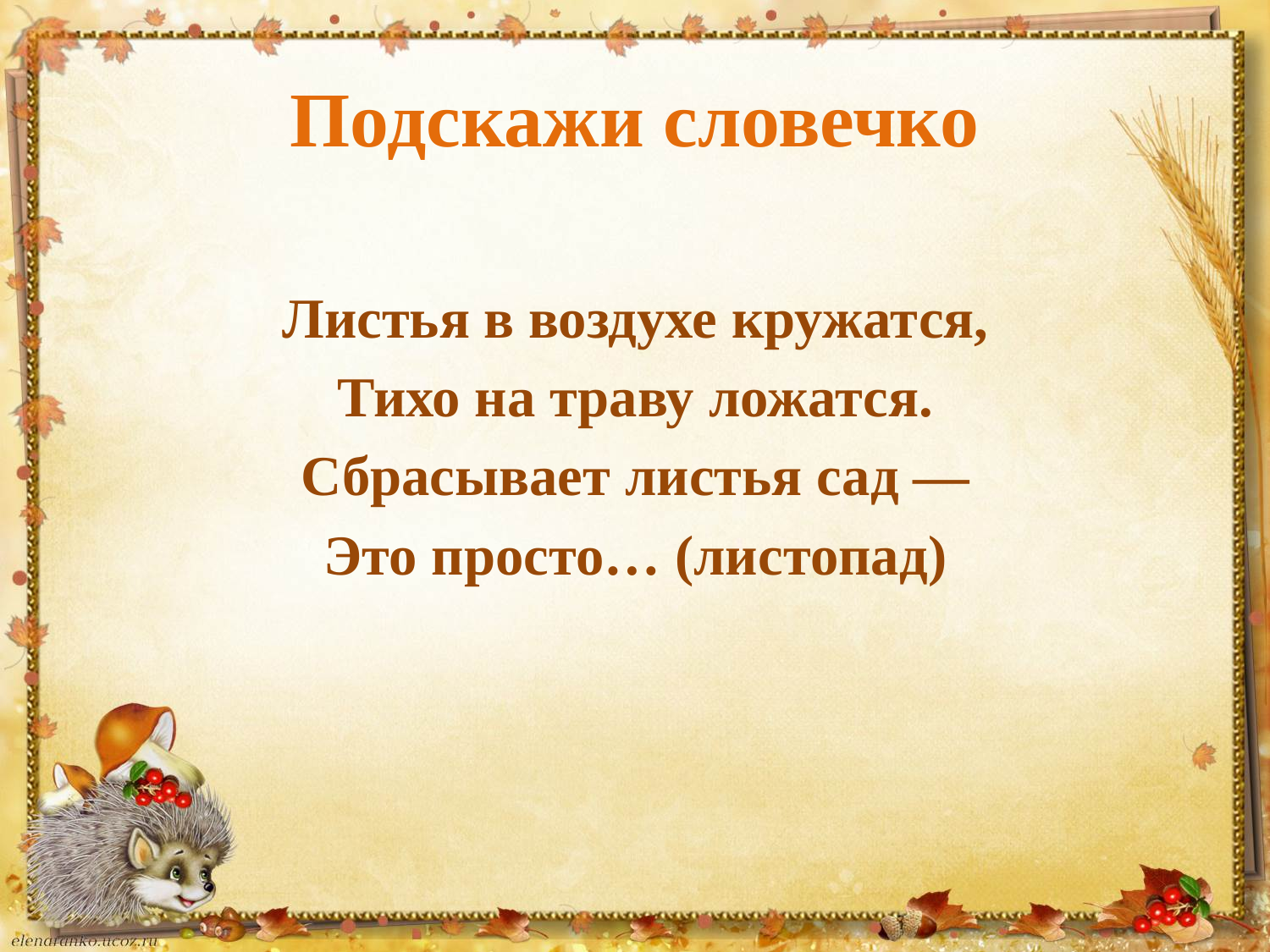

# Подскажи словечко

Листья в воздухе кружатся,
Тихо на траву ложатся.
Сбрасывает листья сад —
Это просто… (листопад)